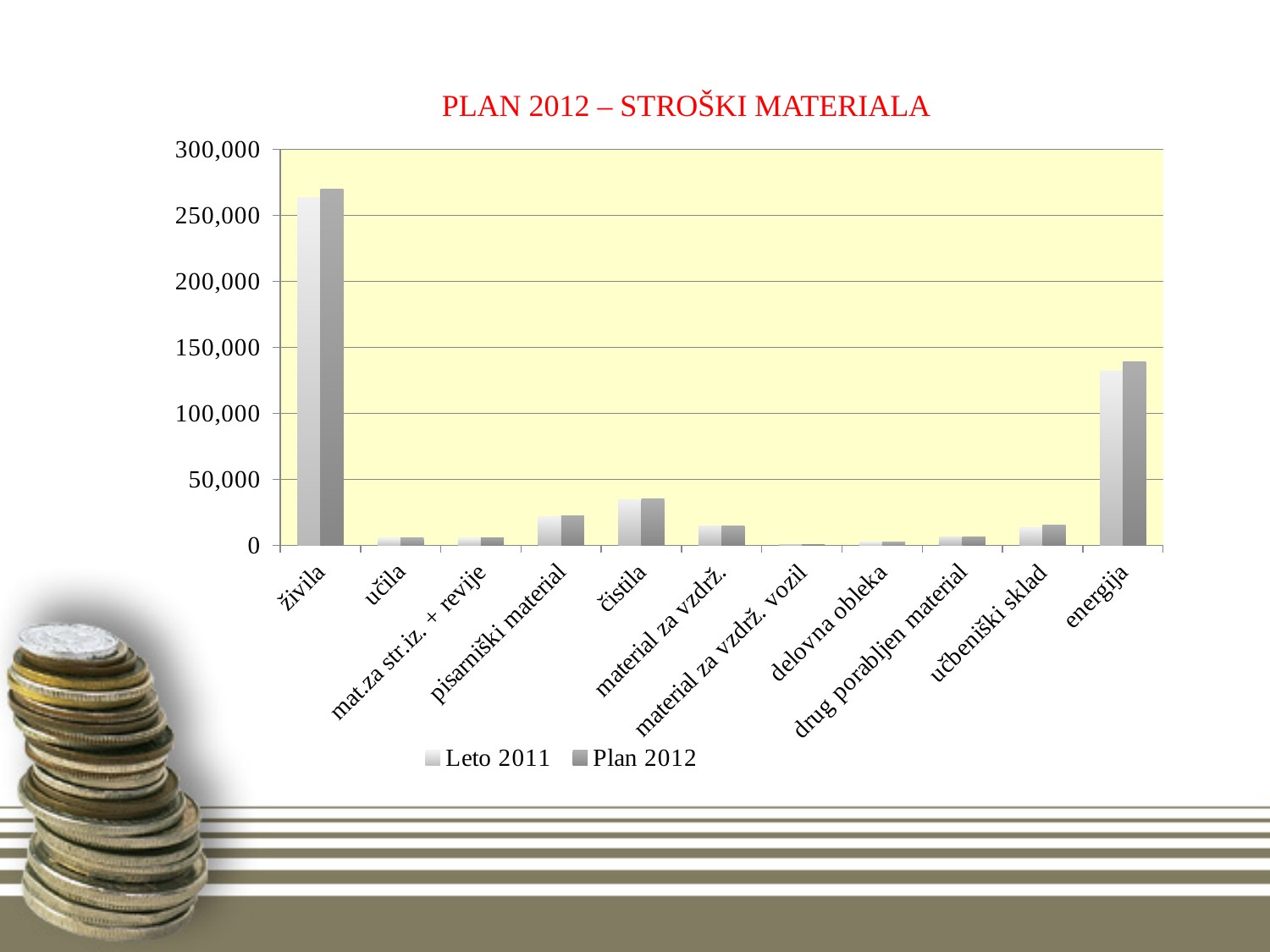

# PLAN 2012 – STROŠKI MATERIALA

### Chart

| Category | Leto 2011 | Plan 2012 |
|---|---|---|
| živila | 263790.45 | 269593.84 |
| učila | 5551.93 | 5674.07 |
| mat.za str.iz. + revije | 5856.35 | 5985.19 |
| pisarniški material | 21862.41 | 22343.38 |
| čistila | 34444.04 | 35201.81 |
| material za vzdrž. | 14489.68 | 14808.45 |
| material za vzdrž. vozil | 746.65 | 763.08 |
| delovna obleka | 2726.8 | 2786.79 |
| drug porabljen material | 6254.3 | 6391.89 |
| učbeniški sklad | 13559.87 | 15000.0 |
| energija | 132286.99 | 138816.84 |